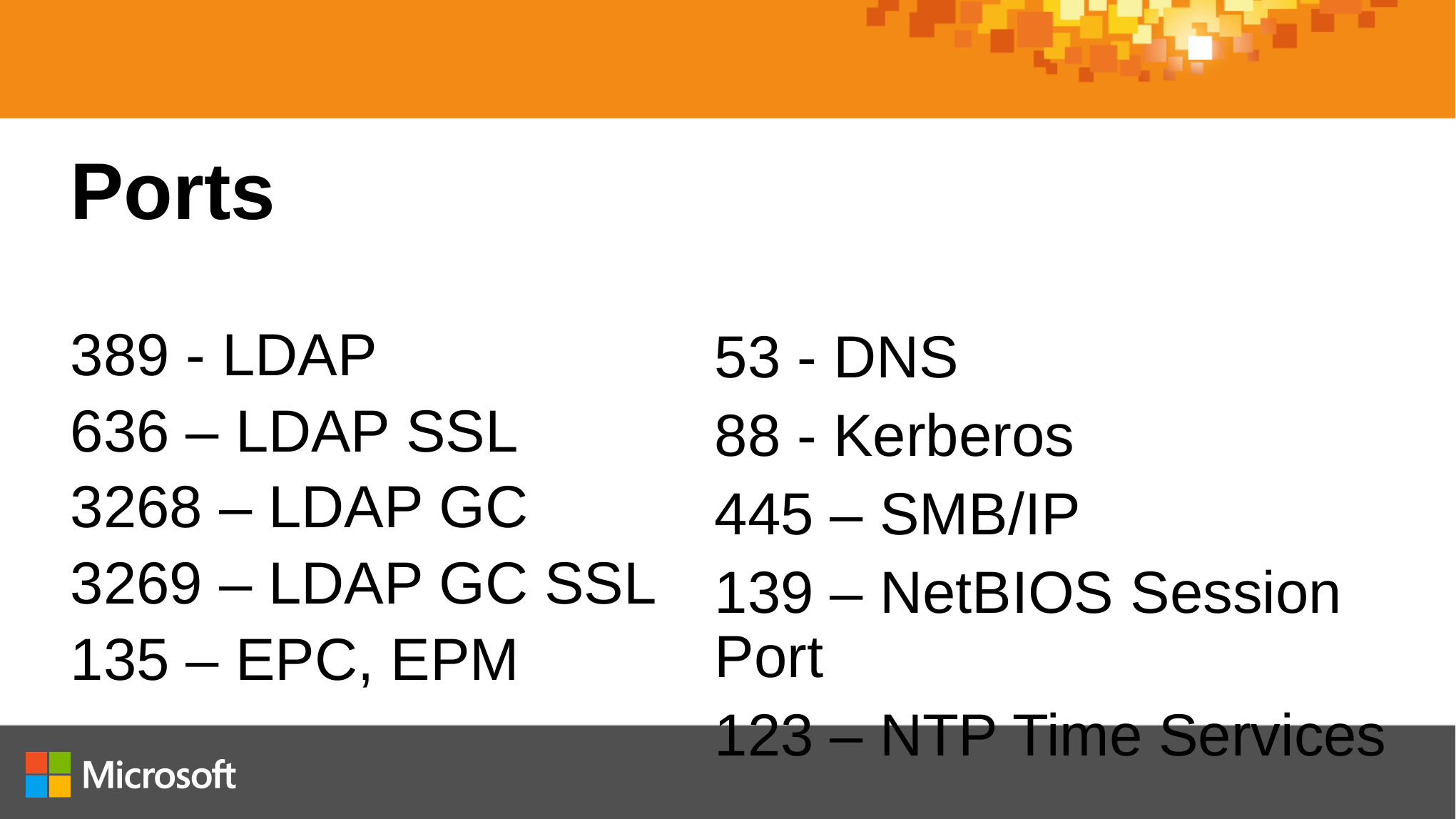

Ports

389 - LDAP
636 – LDAP SSL
3268 – LDAP GC
3269 – LDAP GC SSL
135 – EPC, EPM
53 - DNS
88 - Kerberos
445 – SMB/IP
139 – NetBIOS Session Port
123 – NTP Time Services